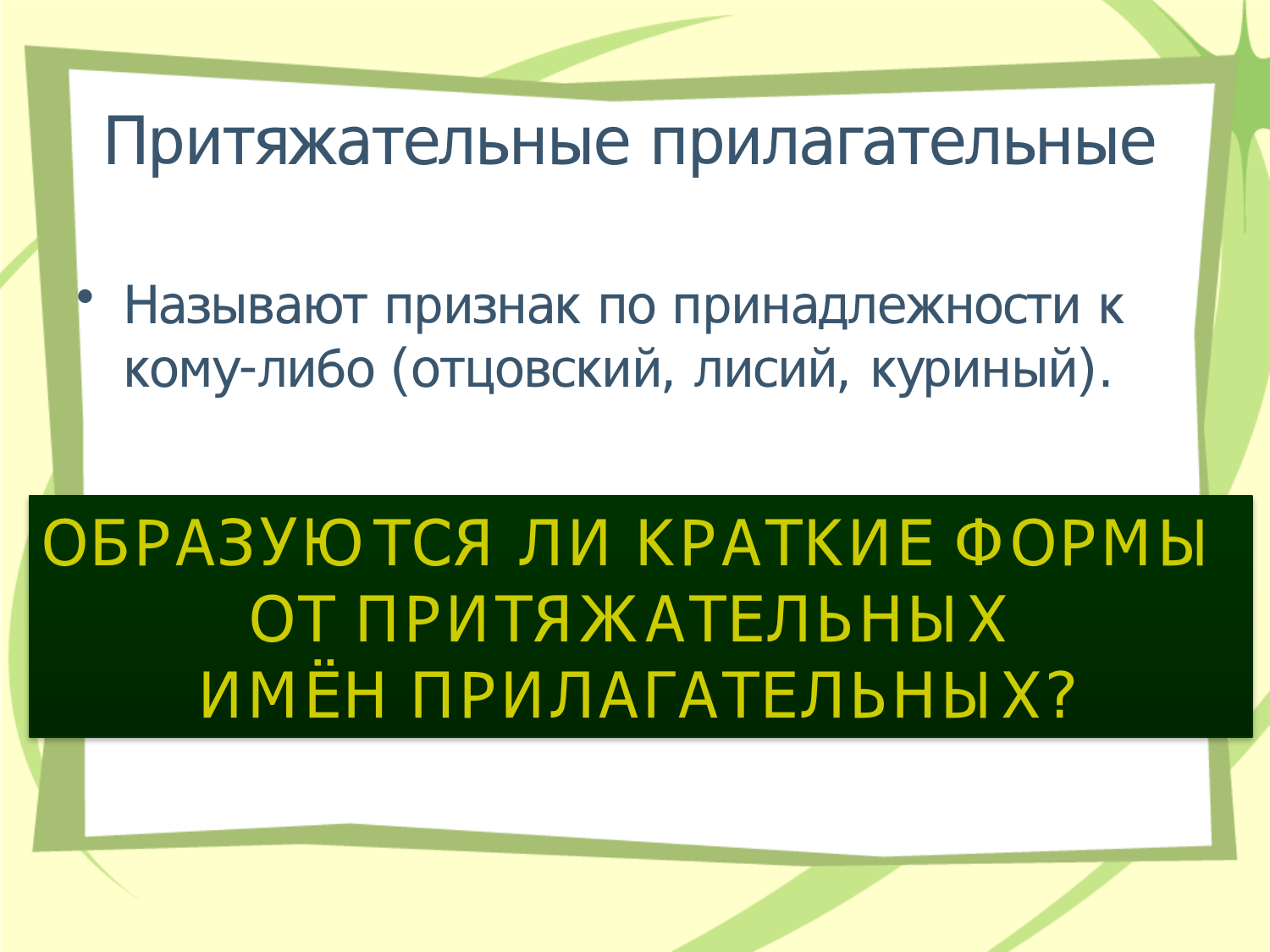

# Притяжательные прилагательные
Называют признак по принадлежности к кому-либо (отцовский, лисий, куриный).
Образуются ли краткие формы
от притяжательных
имён прилагательных?